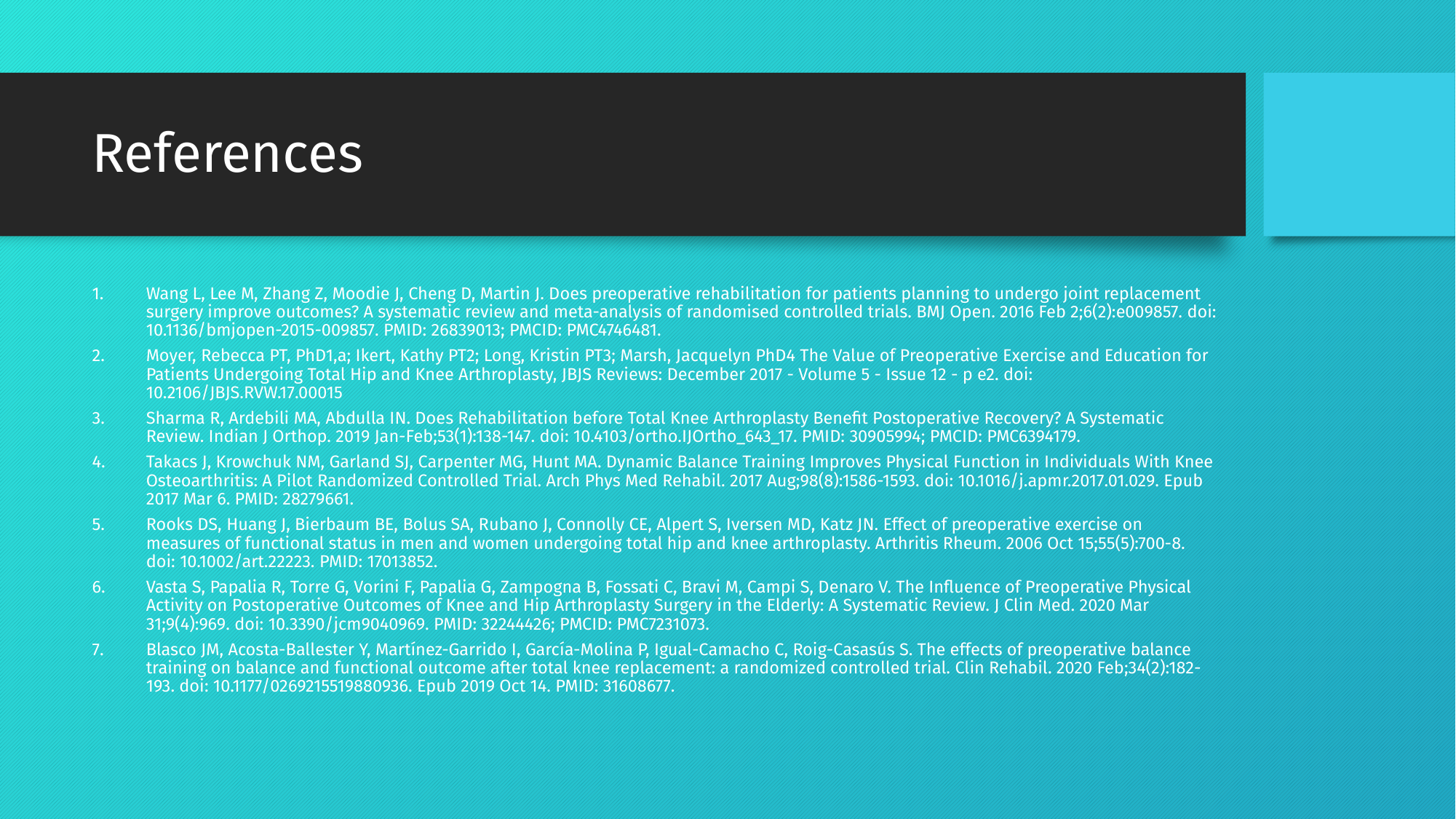

# References
Wang L, Lee M, Zhang Z, Moodie J, Cheng D, Martin J. Does preoperative rehabilitation for patients planning to undergo joint replacement surgery improve outcomes? A systematic review and meta-analysis of randomised controlled trials. BMJ Open. 2016 Feb 2;6(2):e009857. doi: 10.1136/bmjopen-2015-009857. PMID: 26839013; PMCID: PMC4746481.
Moyer, Rebecca PT, PhD1,a; Ikert, Kathy PT2; Long, Kristin PT3; Marsh, Jacquelyn PhD4 The Value of Preoperative Exercise and Education for Patients Undergoing Total Hip and Knee Arthroplasty, JBJS Reviews: December 2017 - Volume 5 - Issue 12 - p e2. doi: 10.2106/JBJS.RVW.17.00015
Sharma R, Ardebili MA, Abdulla IN. Does Rehabilitation before Total Knee Arthroplasty Benefit Postoperative Recovery? A Systematic Review. Indian J Orthop. 2019 Jan-Feb;53(1):138-147. doi: 10.4103/ortho.IJOrtho_643_17. PMID: 30905994; PMCID: PMC6394179.
Takacs J, Krowchuk NM, Garland SJ, Carpenter MG, Hunt MA. Dynamic Balance Training Improves Physical Function in Individuals With Knee Osteoarthritis: A Pilot Randomized Controlled Trial. Arch Phys Med Rehabil. 2017 Aug;98(8):1586-1593. doi: 10.1016/j.apmr.2017.01.029. Epub 2017 Mar 6. PMID: 28279661.
Rooks DS, Huang J, Bierbaum BE, Bolus SA, Rubano J, Connolly CE, Alpert S, Iversen MD, Katz JN. Effect of preoperative exercise on measures of functional status in men and women undergoing total hip and knee arthroplasty. Arthritis Rheum. 2006 Oct 15;55(5):700-8. doi: 10.1002/art.22223. PMID: 17013852.
Vasta S, Papalia R, Torre G, Vorini F, Papalia G, Zampogna B, Fossati C, Bravi M, Campi S, Denaro V. The Influence of Preoperative Physical Activity on Postoperative Outcomes of Knee and Hip Arthroplasty Surgery in the Elderly: A Systematic Review. J Clin Med. 2020 Mar 31;9(4):969. doi: 10.3390/jcm9040969. PMID: 32244426; PMCID: PMC7231073.
Blasco JM, Acosta-Ballester Y, Martínez-Garrido I, García-Molina P, Igual-Camacho C, Roig-Casasús S. The effects of preoperative balance training on balance and functional outcome after total knee replacement: a randomized controlled trial. Clin Rehabil. 2020 Feb;34(2):182-193. doi: 10.1177/0269215519880936. Epub 2019 Oct 14. PMID: 31608677.